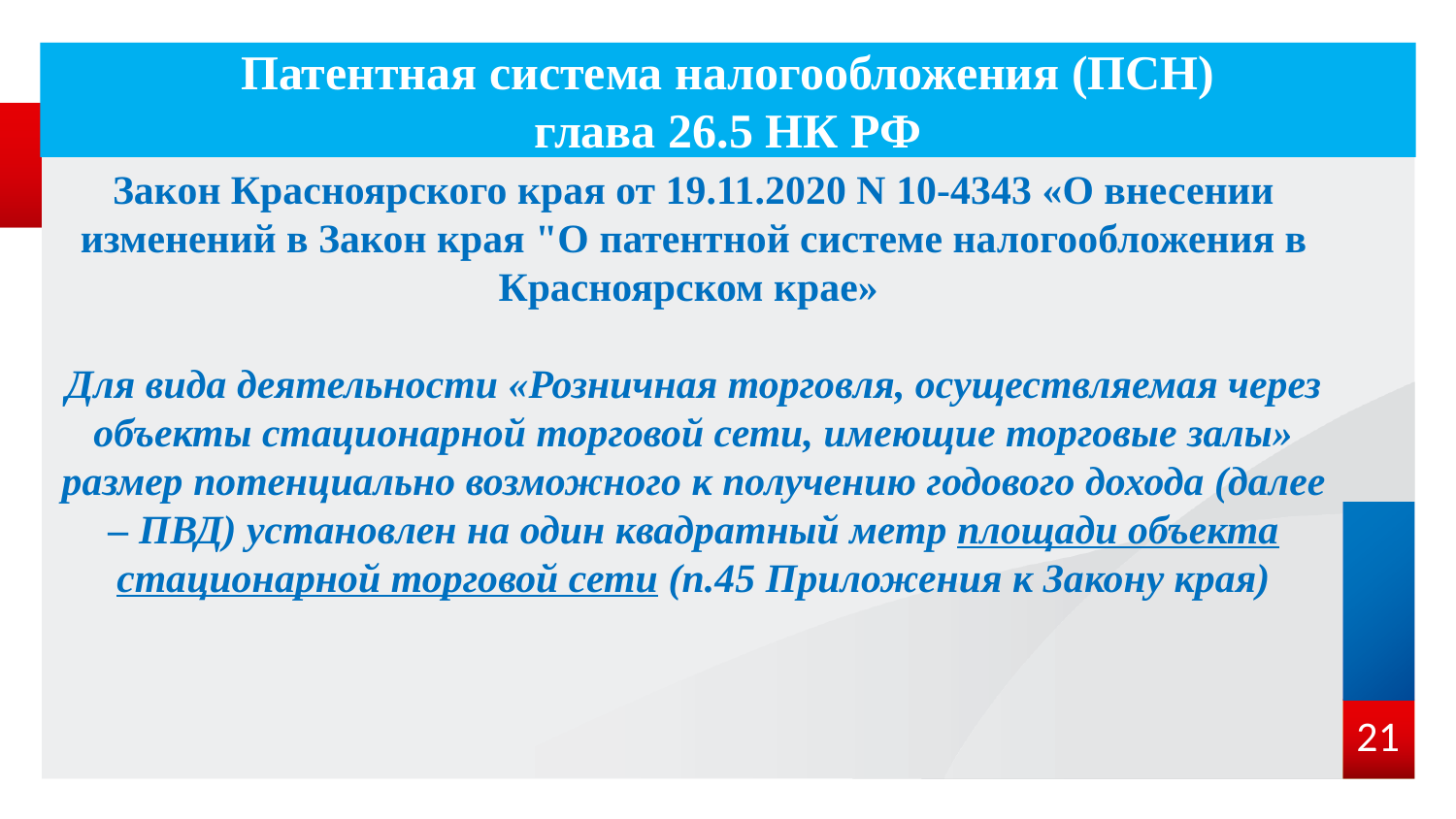

# Патентная система налогообложения (ПСН) глава 26.5 НК РФ
Закон Красноярского края от 19.11.2020 N 10-4343 «О внесении изменений в Закон края "О патентной системе налогообложения в Красноярском крае»

Для вида деятельности «Розничная торговля, осуществляемая через объекты стационарной торговой сети, имеющие торговые залы» размер потенциально возможного к получению годового дохода (далее – ПВД) установлен на один квадратный метр площади объекта стационарной торговой сети (п.45 Приложения к Закону края)

21